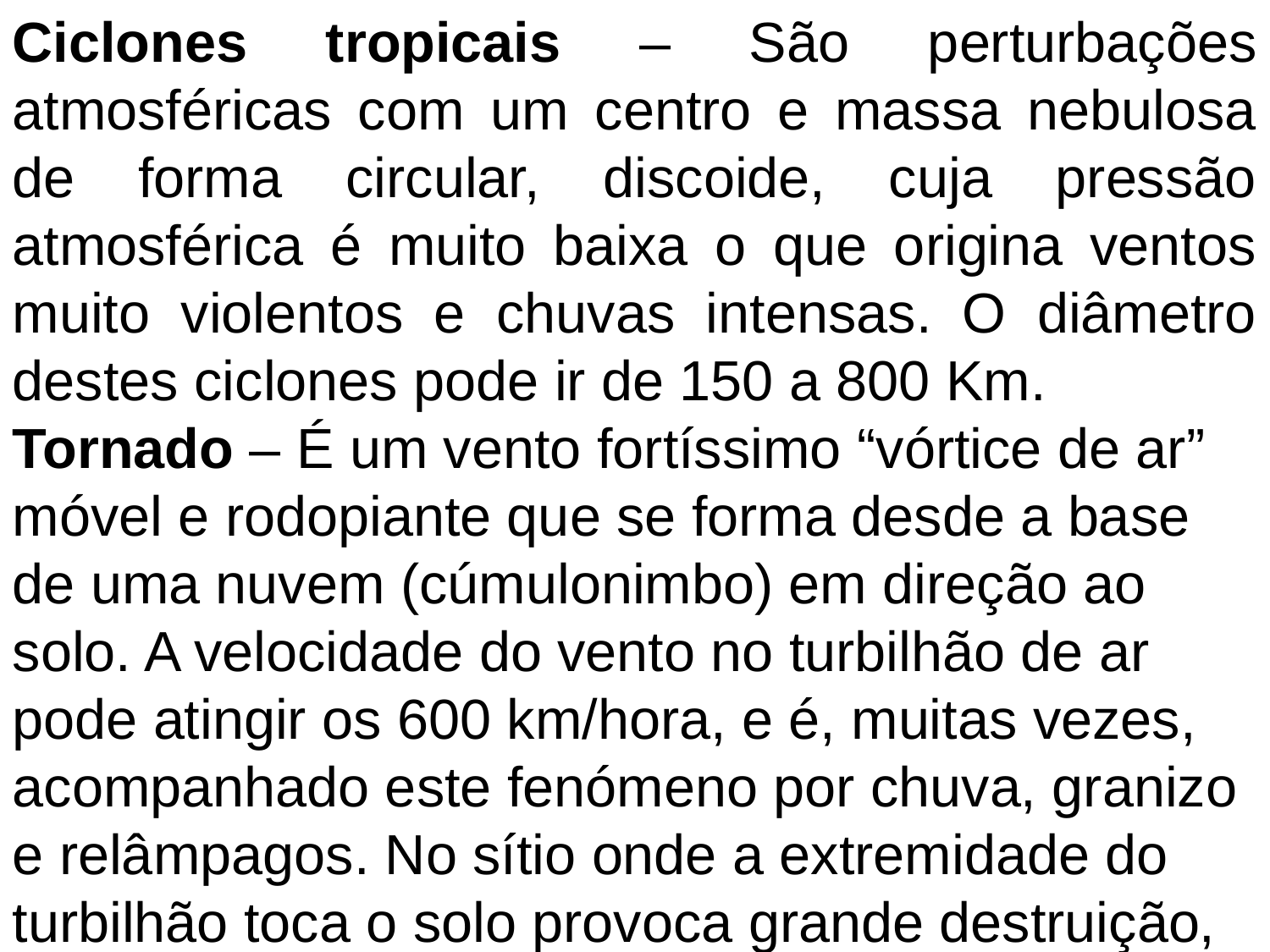

Ciclones tropicais – São perturbações atmosféricas com um centro e massa nebulosa de forma circular, discoide, cuja pressão atmosférica é muito baixa o que origina ventos muito violentos e chuvas intensas. O diâmetro destes ciclones pode ir de 150 a 800 Km.
Tornado – É um vento fortíssimo “vórtice de ar” móvel e rodopiante que se forma desde a base de uma nuvem (cúmulonimbo) em direção ao solo. A velocidade do vento no turbilhão de ar pode atingir os 600 km/hora, e é, muitas vezes, acompanhado este fenómeno por chuva, granizo e relâmpagos. No sítio onde a extremidade do turbilhão toca o solo provoca grande destruição, sugando poeira e escombros.